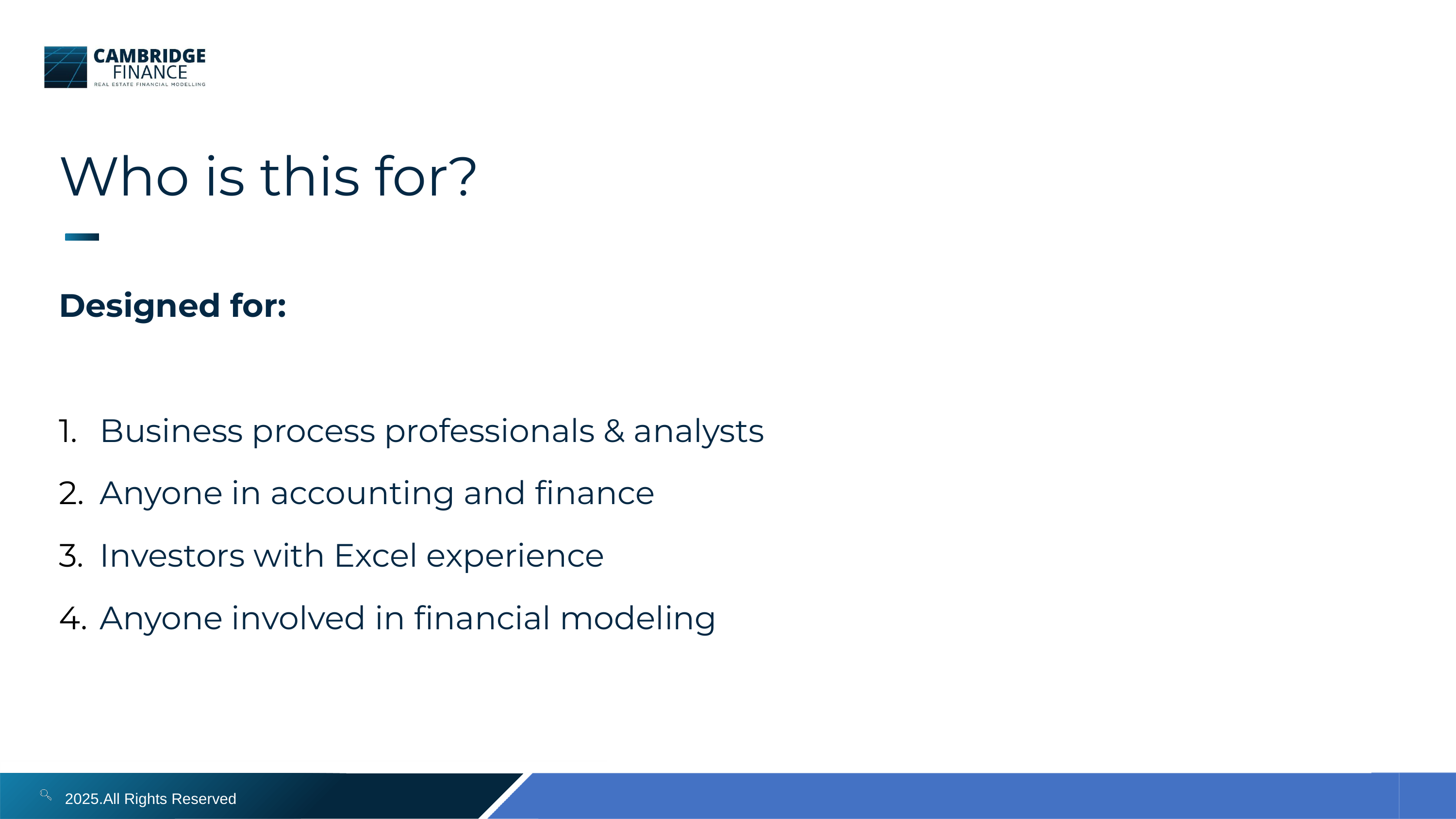

Who is this for?
Designed for:

Business process professionals & analysts
Anyone in accounting and finance
Investors with Excel experience
Anyone involved in financial modeling

2025.All Rights Reserved